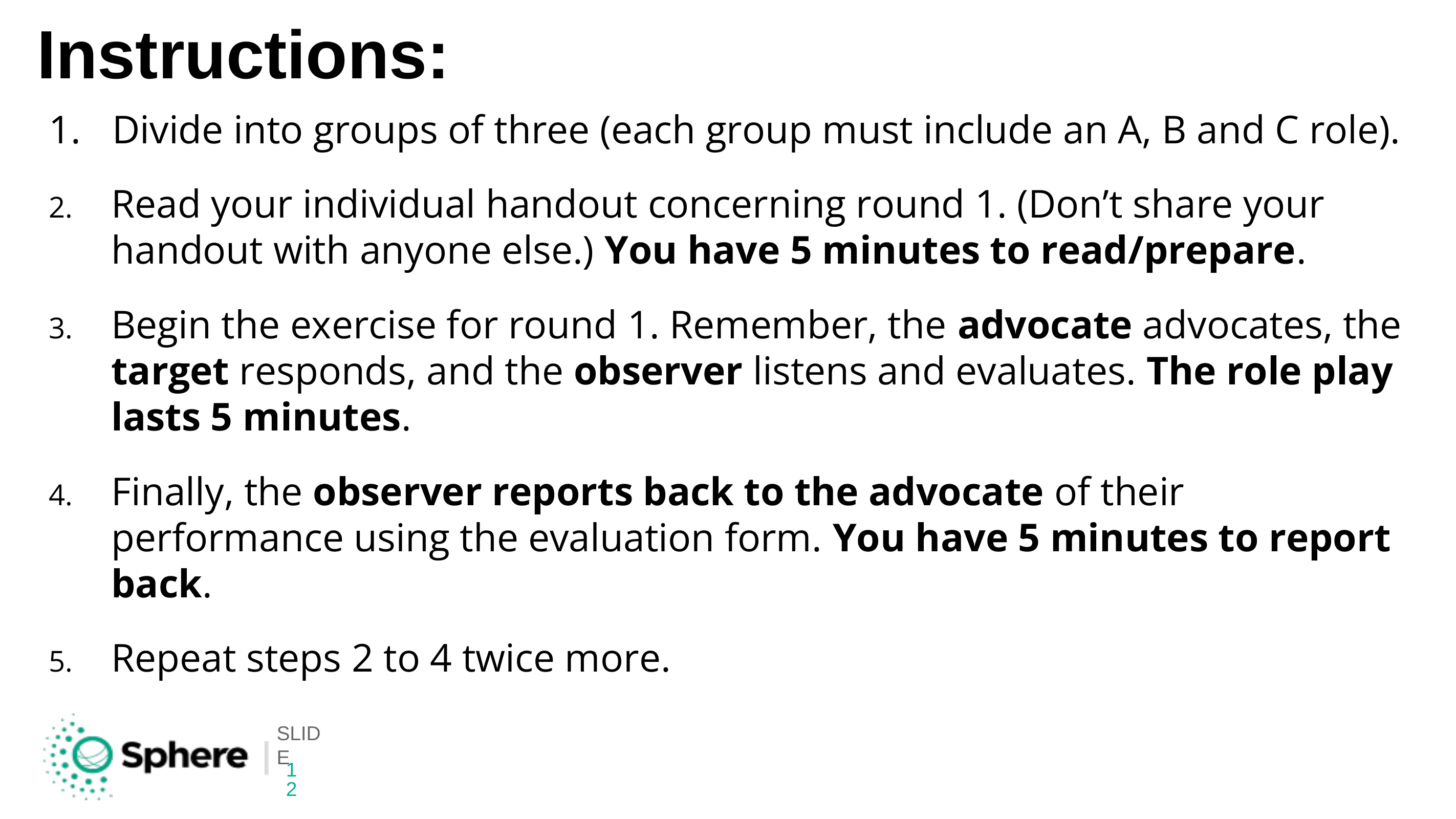

# Instructions:
1.	Divide into groups of three (each group must include an A, B and C role).
Read your individual handout concerning round 1. (Don’t share your handout with anyone else.) You have 5 minutes to read/prepare.
Begin the exercise for round 1. Remember, the advocate advocates, the target responds, and the observer listens and evaluates. The role play lasts 5 minutes.
Finally, the observer reports back to the advocate of their performance using the evaluation form. You have 5 minutes to report back.
Repeat steps 2 to 4 twice more.

12